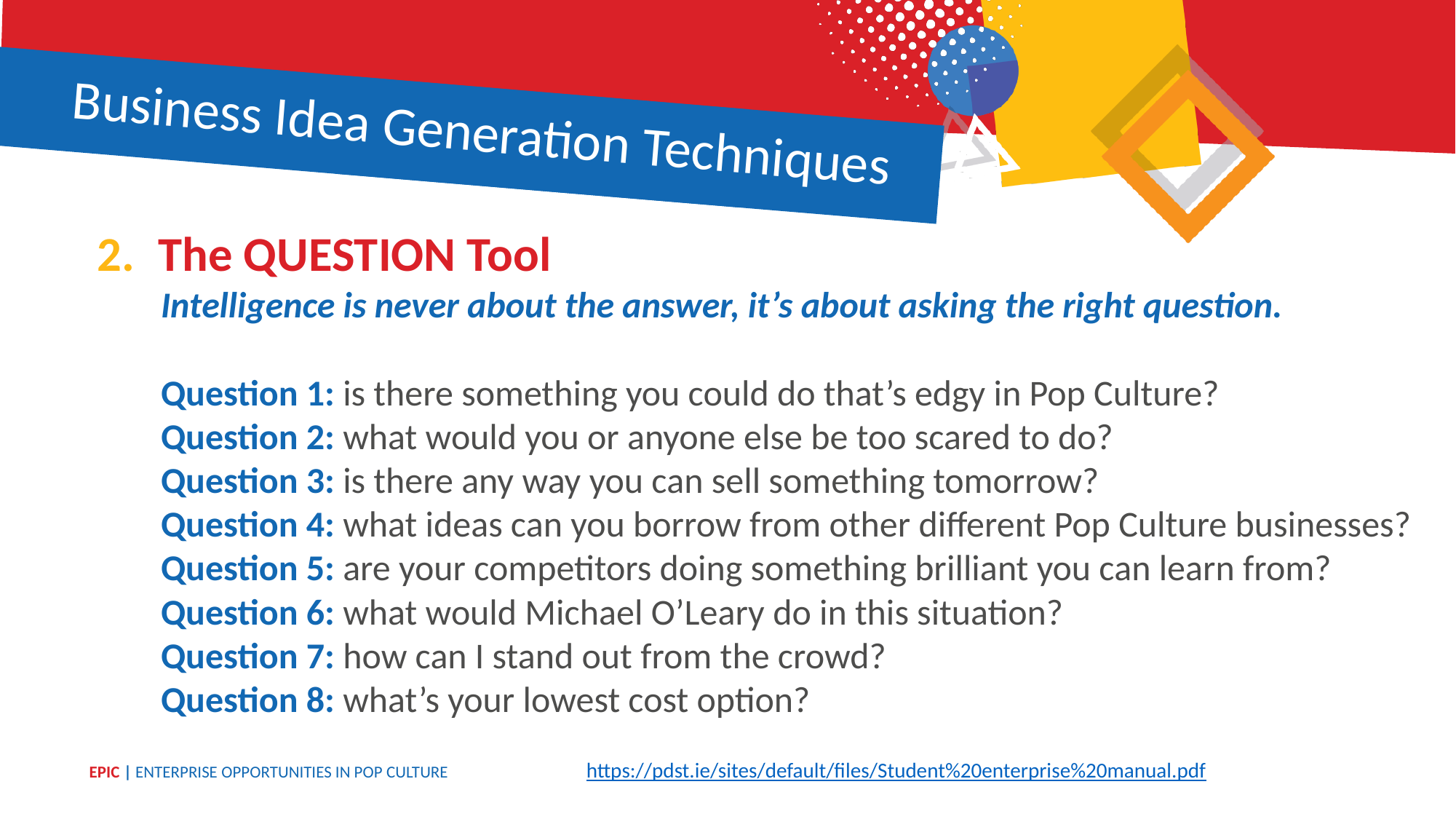

Business Idea Generation Techniques
The QUESTION Tool
Intelligence is never about the answer, it’s about asking the right question.

Question 1: is there something you could do that’s edgy in Pop Culture?
Question 2: what would you or anyone else be too scared to do?
Question 3: is there any way you can sell something tomorrow?
Question 4: what ideas can you borrow from other different Pop Culture businesses?
Question 5: are your competitors doing something brilliant you can learn from?
Question 6: what would Michael O’Leary do in this situation?
Question 7: how can I stand out from the crowd?
Question 8: what’s your lowest cost option?
https://pdst.ie/sites/default/files/Student%20enterprise%20manual.pdf